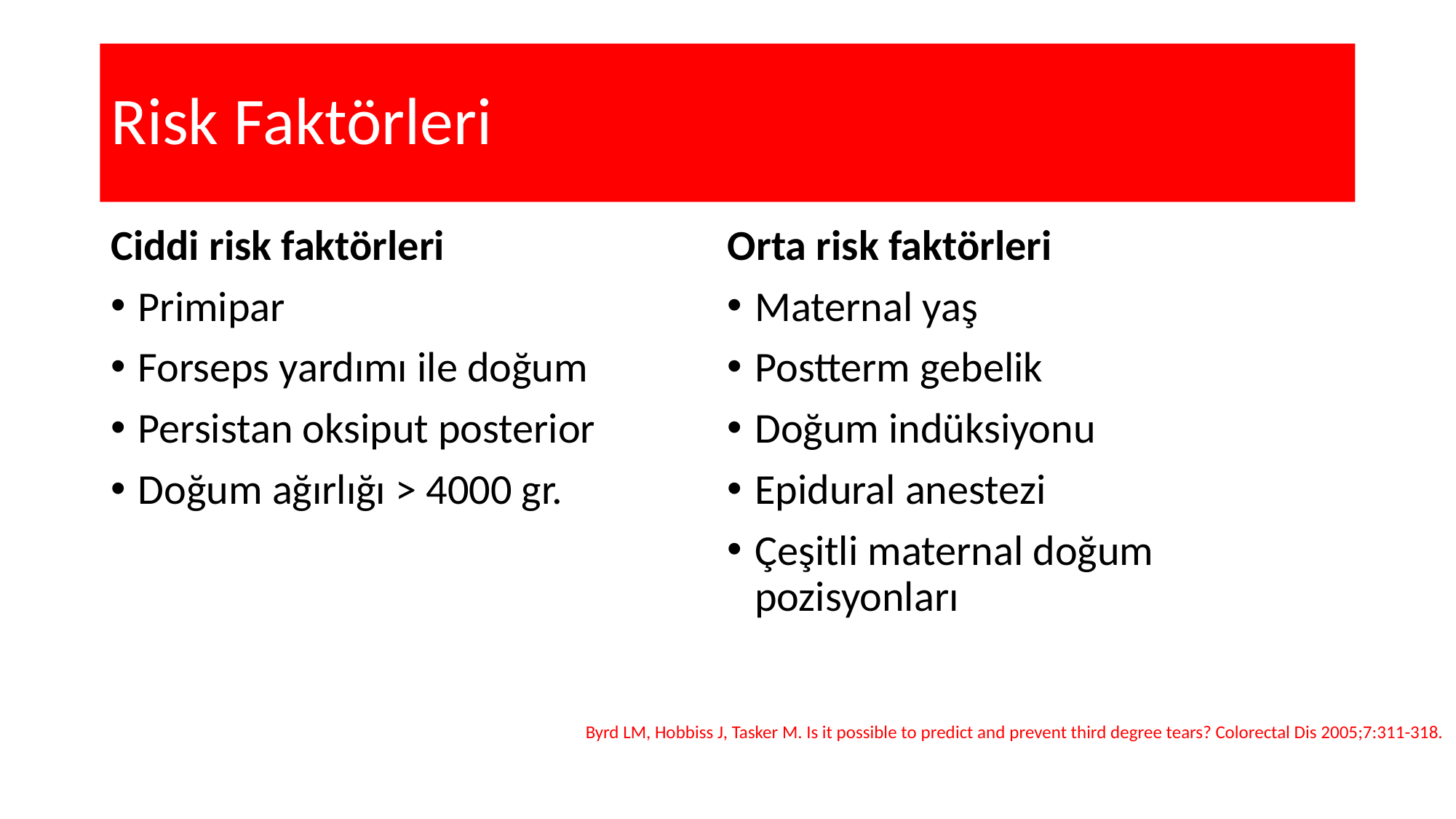

# Risk Faktörleri
Ciddi risk faktörleri
Primipar
Forseps yardımı ile doğum
Persistan oksiput posterior
Doğum ağırlığı > 4000 gr.

Orta risk faktörleri
Maternal yaş
Postterm gebelik
Doğum indüksiyonu
Epidural anestezi
Çeşitli maternal doğum pozisyonları
Byrd LM, Hobbiss J, Tasker M. Is it possible to predict and prevent third degree tears? Colorectal Dis 2005;7:311-318.